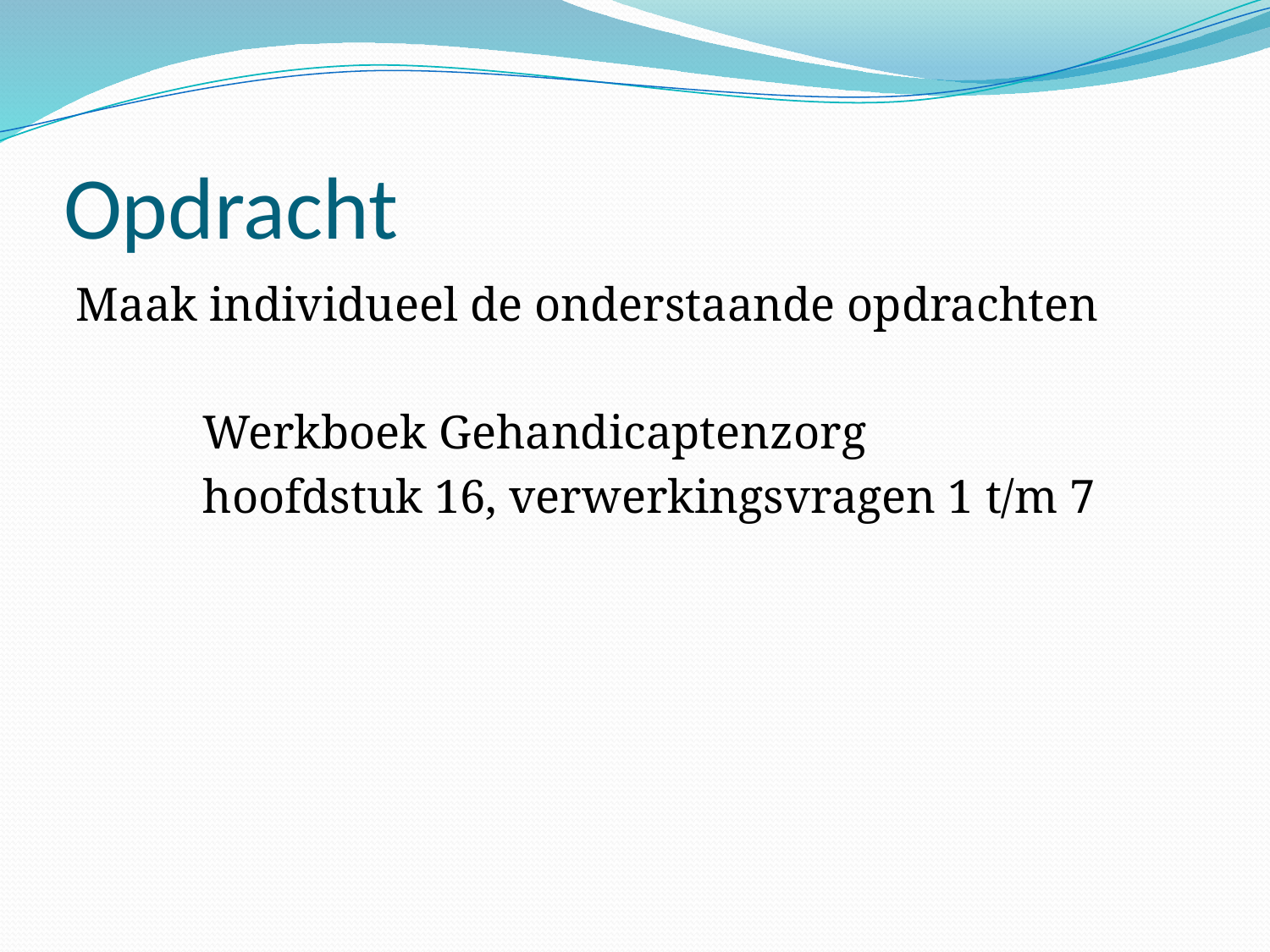

# Opdracht
Maak individueel de onderstaande opdrachten

	Werkboek Gehandicaptenzorg
	hoofdstuk 16, verwerkingsvragen 1 t/m 7